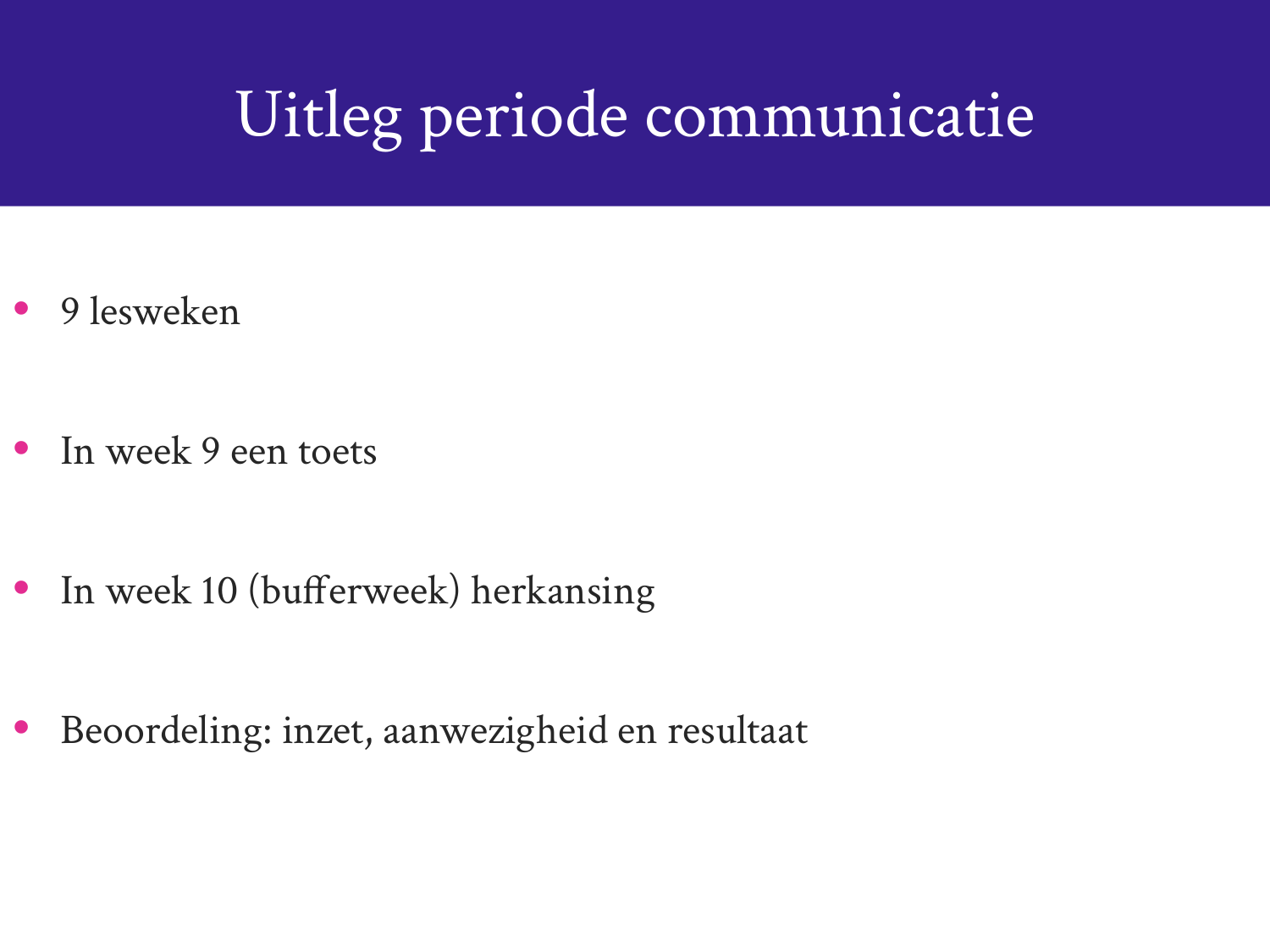

# Uitleg periode communicatie

9 lesweken

In week 9 een toets

In week 10 (bufferweek) herkansing

Beoordeling: inzet, aanwezigheid en resultaat